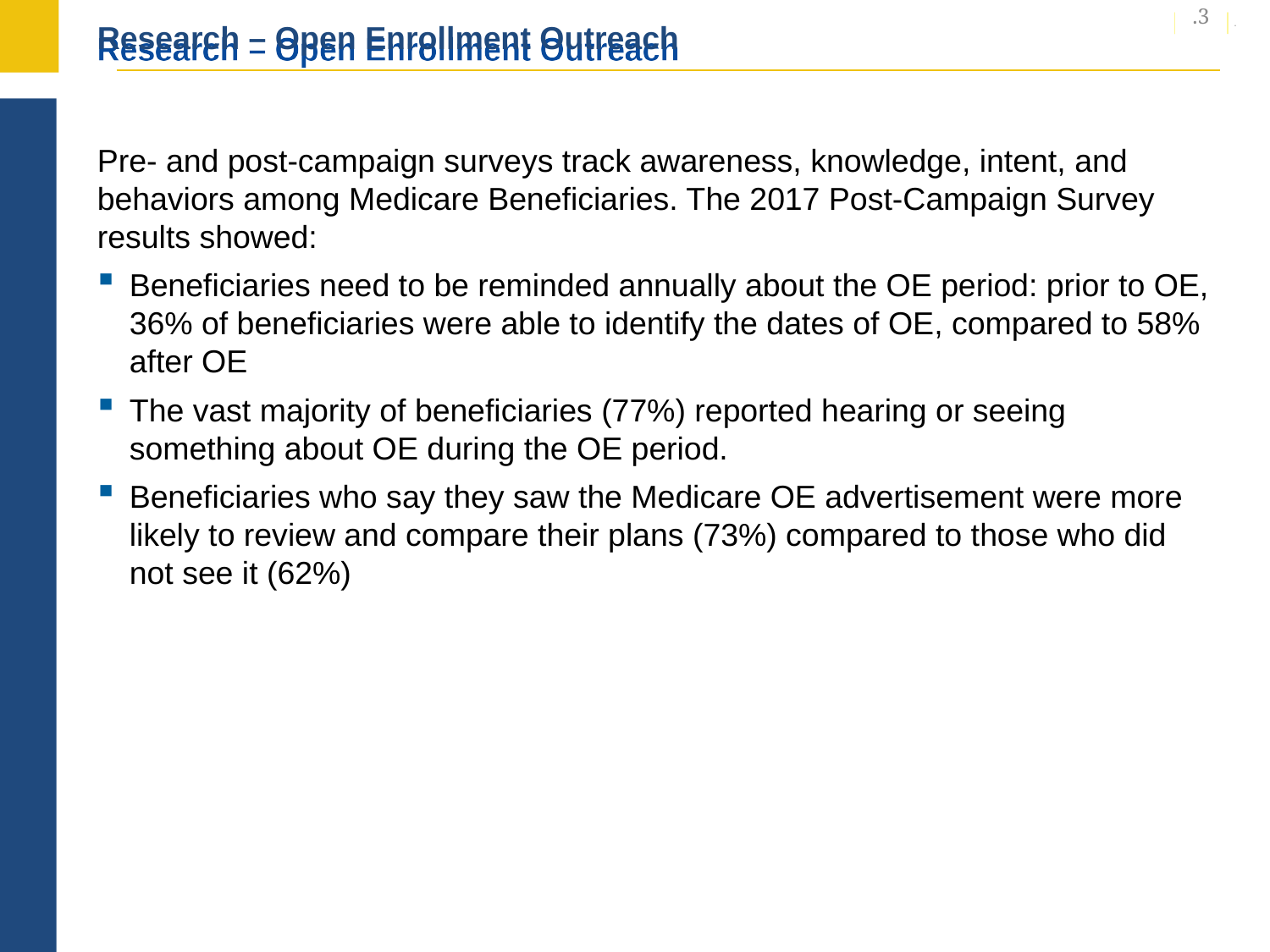

# Research – Open Enrollment Outreach
.3
Pre- and post-campaign surveys track awareness, knowledge, intent, and behaviors among Medicare Beneficiaries. The 2017 Post-Campaign Survey results showed:
Beneficiaries need to be reminded annually about the OE period: prior to OE, 36% of beneficiaries were able to identify the dates of OE, compared to 58% after OE
The vast majority of beneficiaries (77%) reported hearing or seeing something about OE during the OE period.
Beneficiaries who say they saw the Medicare OE advertisement were more likely to review and compare their plans (73%) compared to those who did not see it (62%)